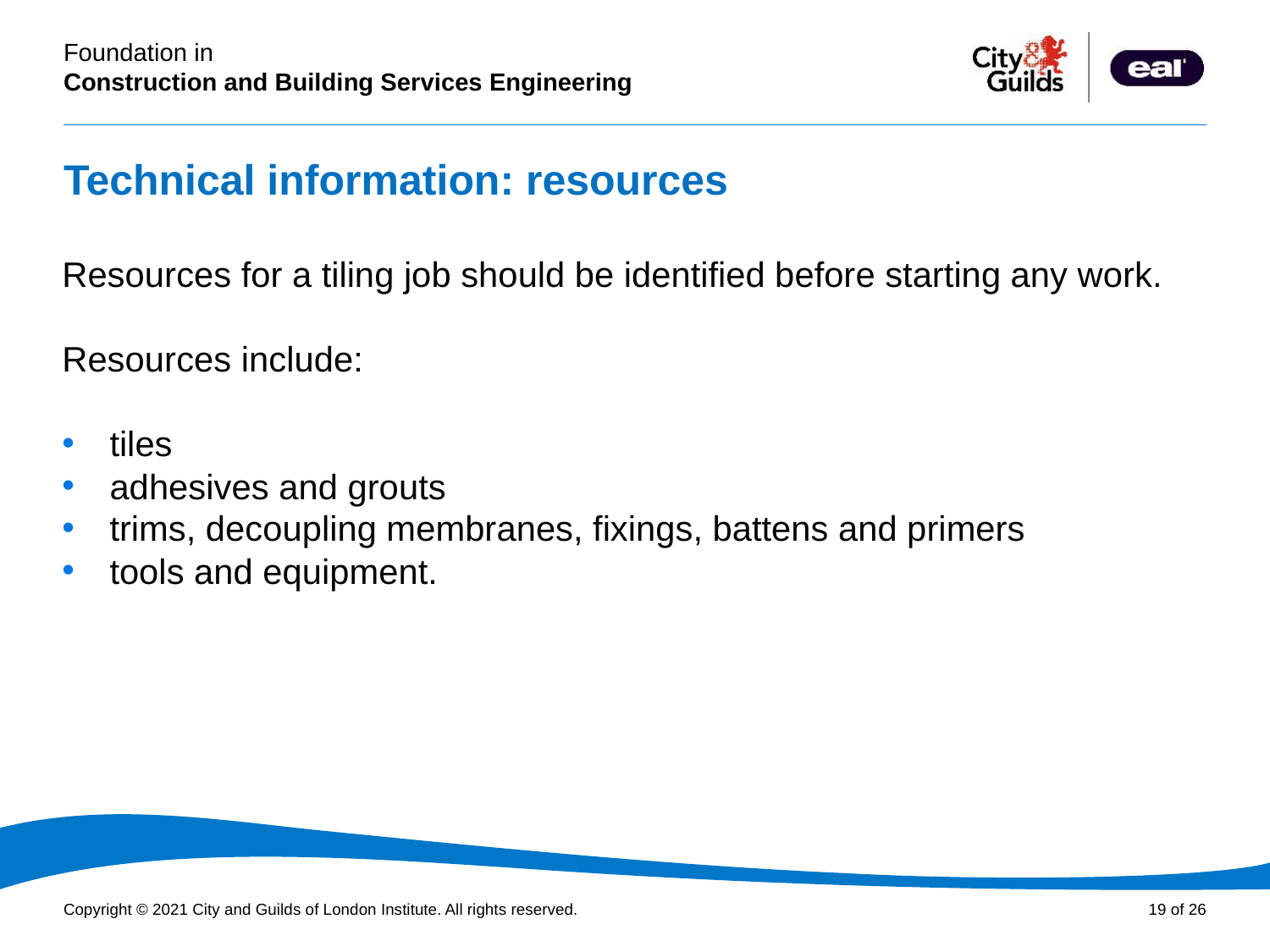

# Technical information: resources

PowerPoint presentation
Resources for a tiling job should be identified before starting any work.

Resources include:

tiles
adhesives and grouts
trims, decoupling membranes, fixings, battens and primers
tools and equipment.